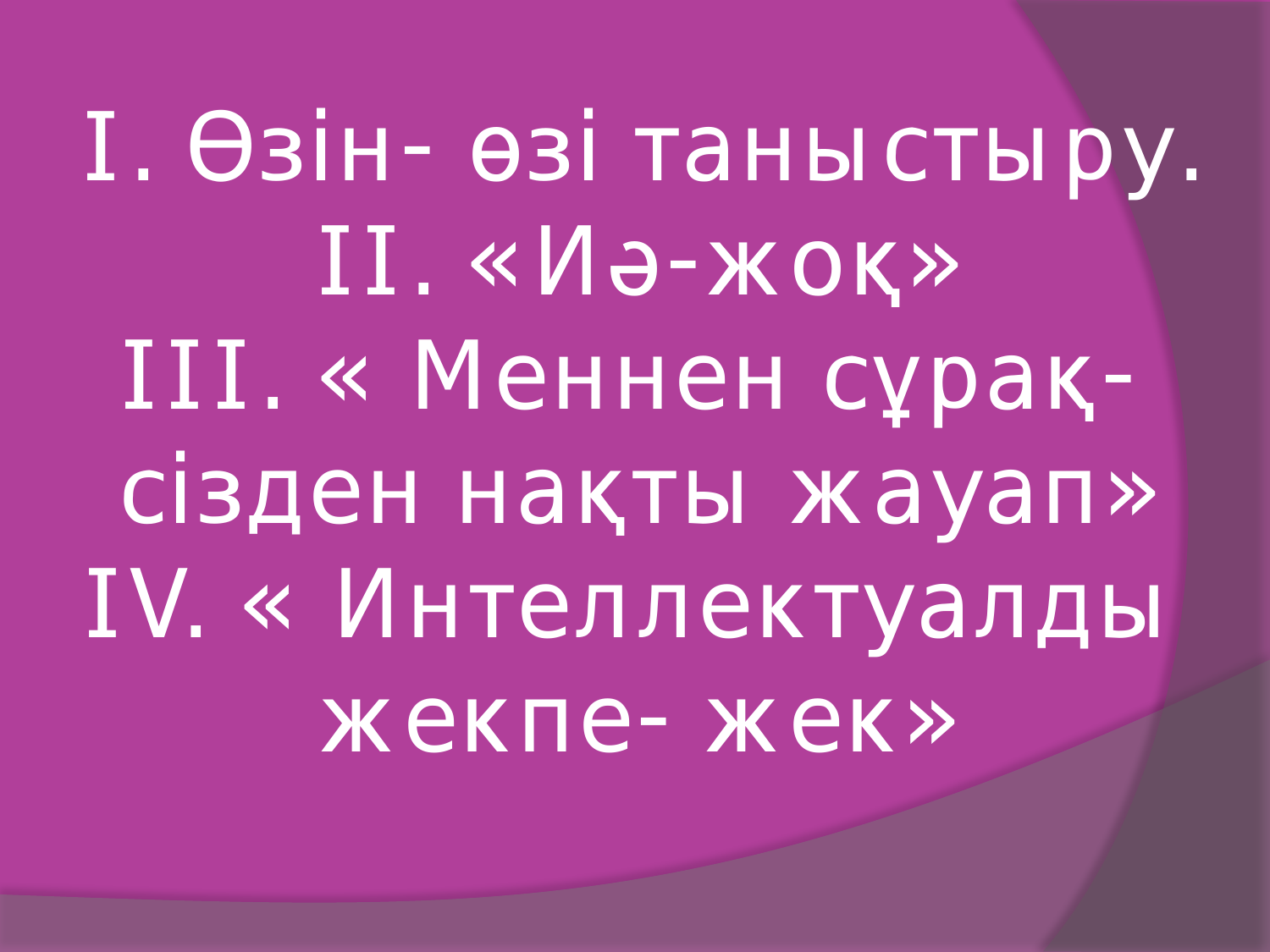

І. Өзін- өзі таныстыру.
ІІ. «Иә-жоқ»
ІІІ. « Меннен сұрақ-
сізден нақты жауап»
ІV. « Интеллектуалды
жекпе- жек»